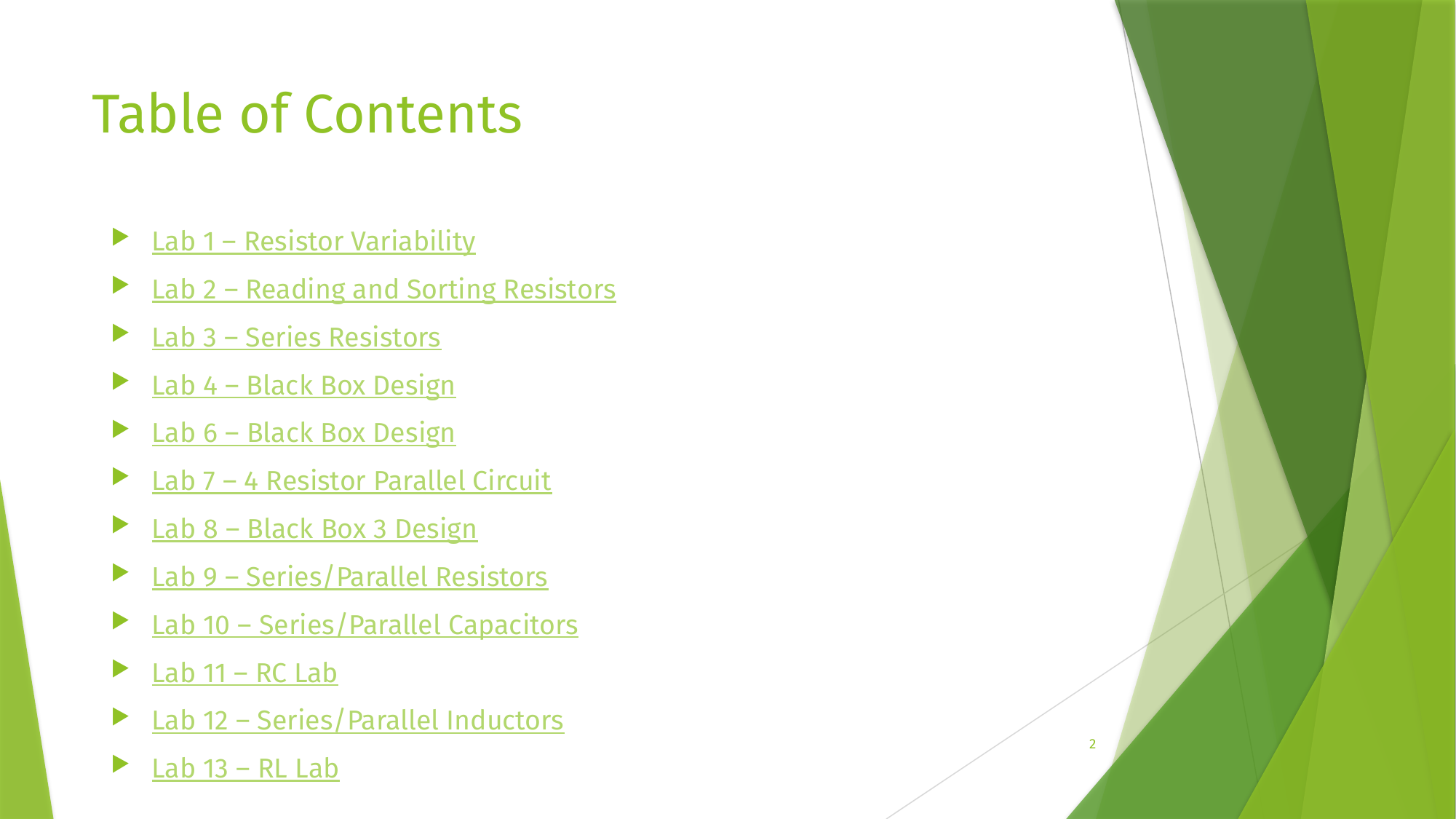

# Table of Contents
Lab 1 – Resistor Variability
Lab 2 – Reading and Sorting Resistors
Lab 3 – Series Resistors
Lab 4 – Black Box Design
Lab 6 – Black Box Design
Lab 7 – 4 Resistor Parallel Circuit
Lab 8 – Black Box 3 Design
Lab 9 – Series/Parallel Resistors
Lab 10 – Series/Parallel Capacitors
Lab 11 – RC Lab
Lab 12 – Series/Parallel Inductors
Lab 13 – RL Lab
2